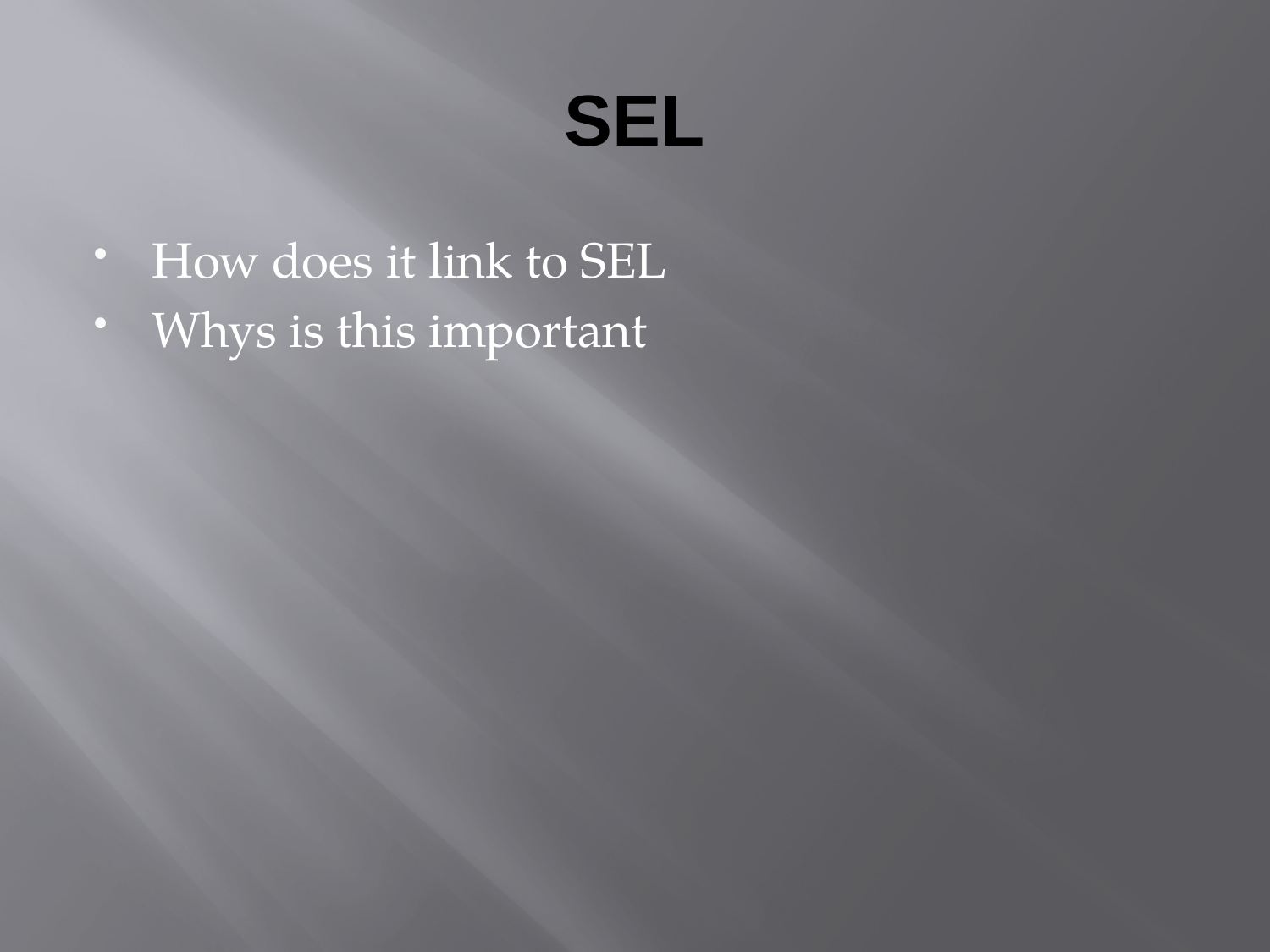

# SEL
How does it link to SEL
Whys is this important